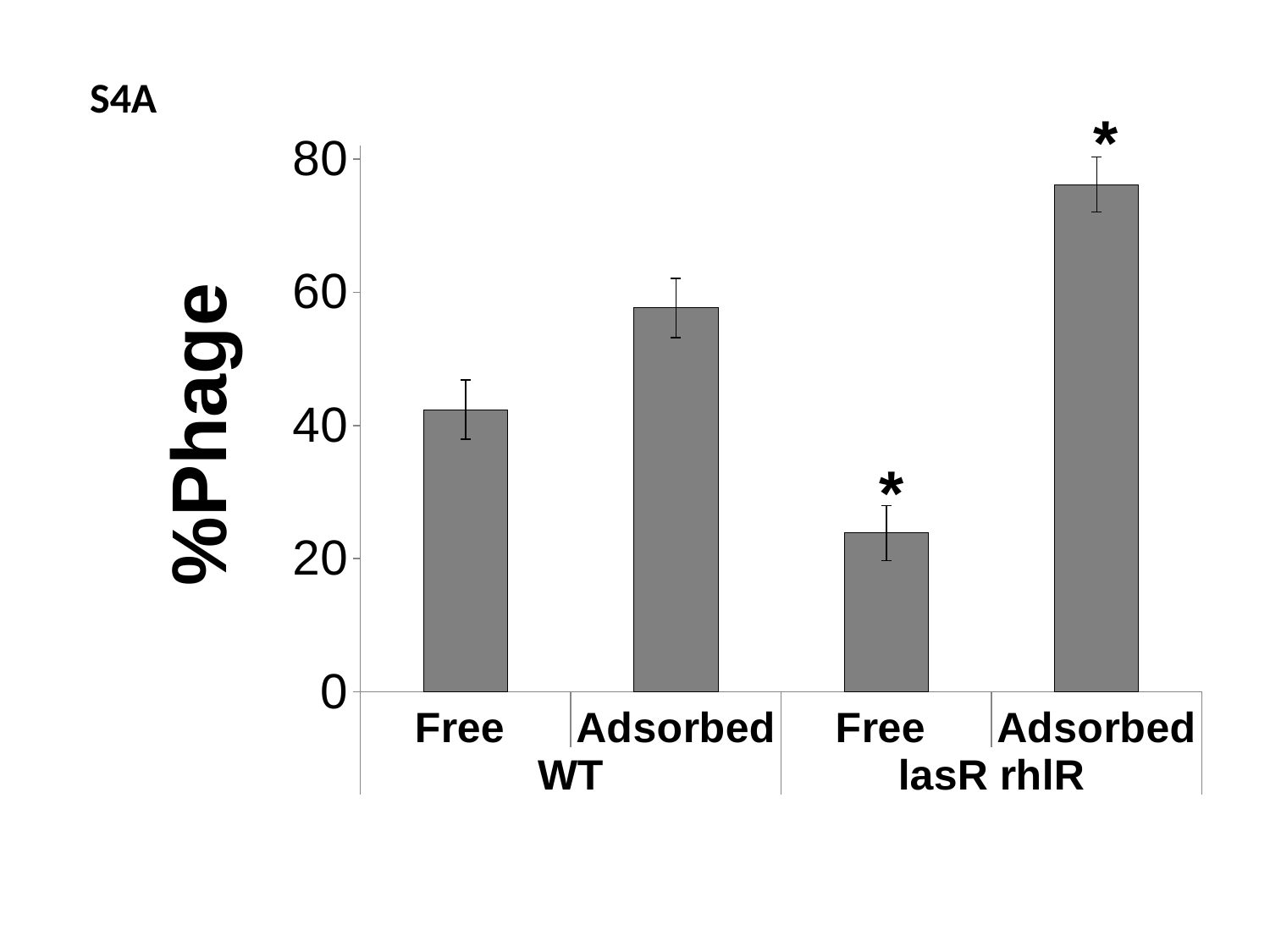

S4A

### Chart

| Category |  |
|---|---|
| Free  | 42.368863025359325 |
| Adsorbed | 57.631136974640675 |
| Free  | 23.83926001551987 |
| Adsorbed | 76.16073998448013 |
*
*